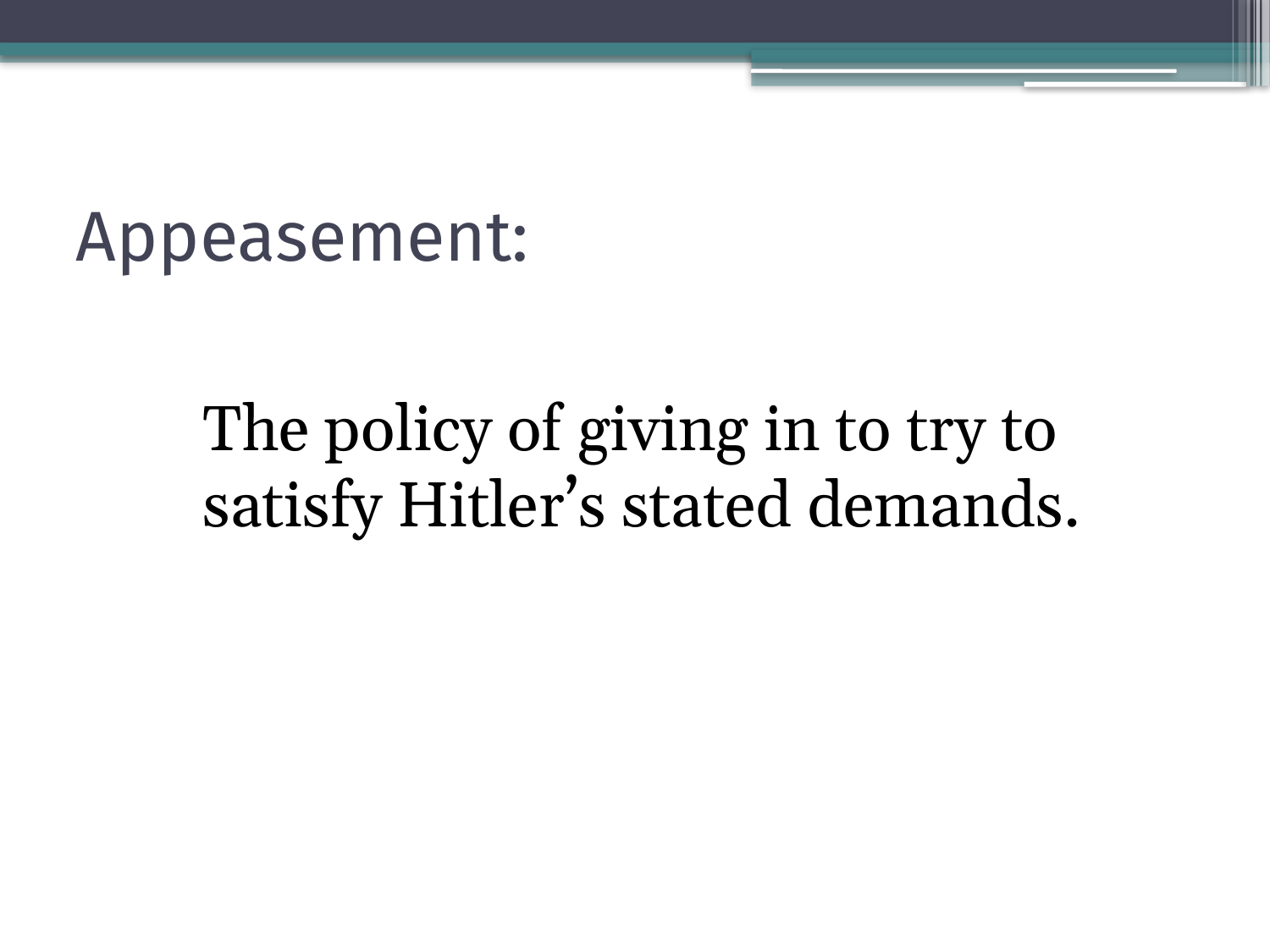

# Appeasement:
The policy of giving in to try to satisfy Hitler’s stated demands.